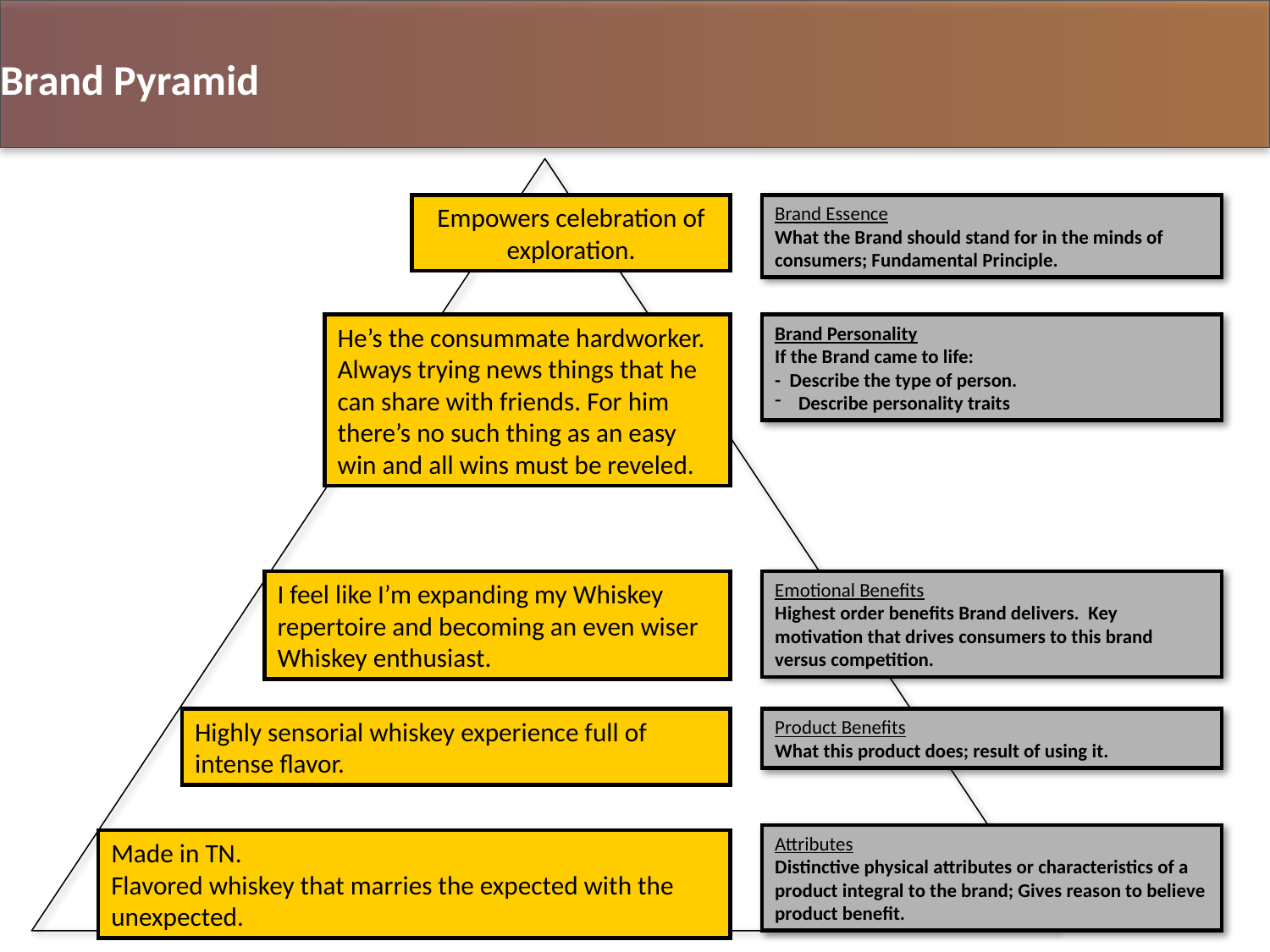

Brand Pyramid

Empowers celebration of exploration.
Brand Essence
What the Brand should stand for in the minds of consumers; Fundamental Principle.
Brand Personality
If the Brand came to life:
-  Describe the type of person.
Describe personality traits
He’s the consummate hardworker. Always trying news things that he can share with friends. For him there’s no such thing as an easy win and all wins must be reveled.
I feel like I’m expanding my Whiskey repertoire and becoming an even wiser Whiskey enthusiast.
Emotional Benefits
Highest order benefits Brand delivers.  Key motivation that drives consumers to this brand versus competition.
Highly sensorial whiskey experience full of intense flavor.
Product Benefits
What this product does; result of using it.
Attributes
Distinctive physical attributes or characteristics of a product integral to the brand; Gives reason to believe product benefit.
Made in TN.
Flavored whiskey that marries the expected with the unexpected.